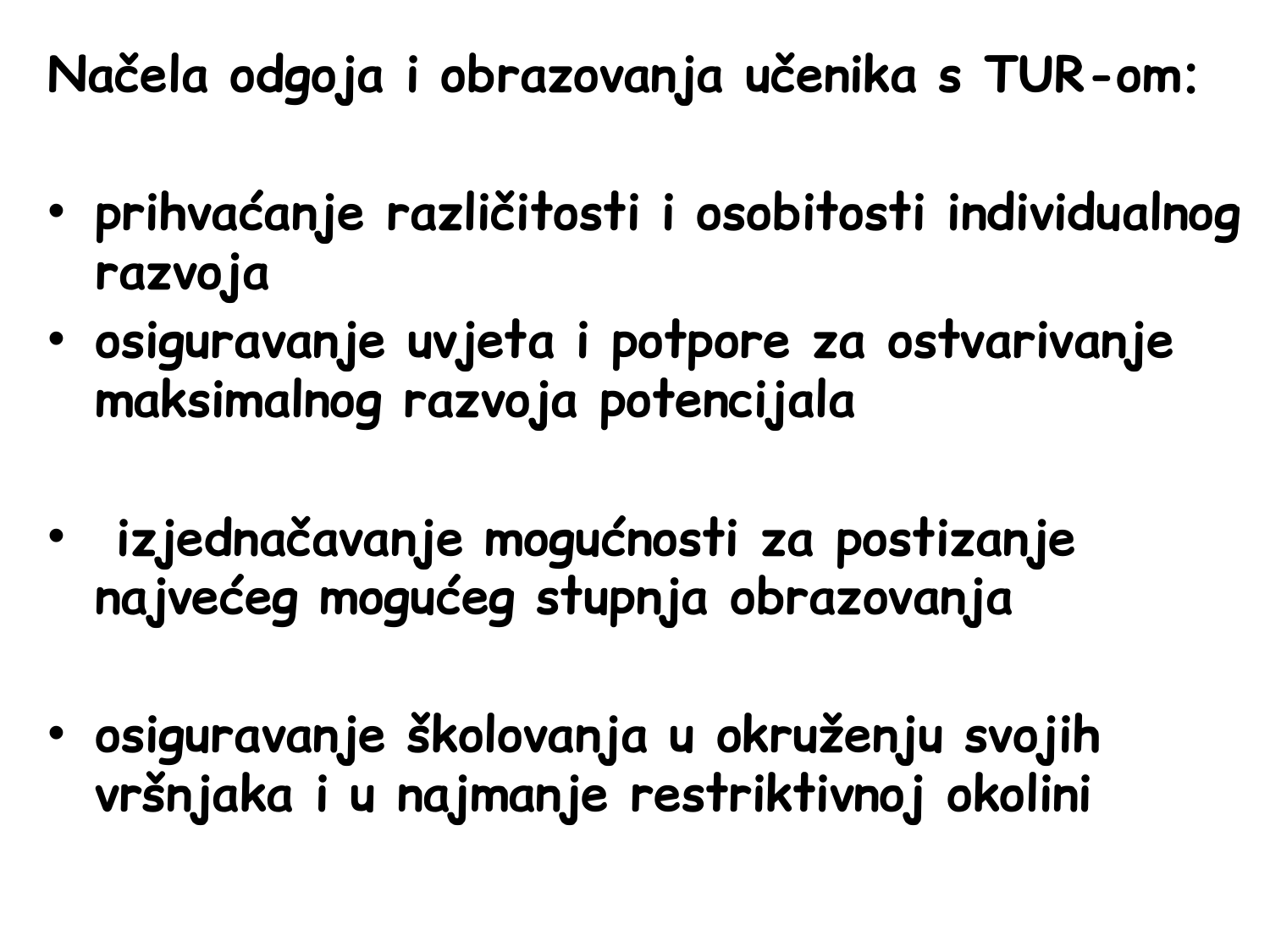

Načela odgoja i obrazovanja učenika s TUR-om:

prihvaćanje različitosti i osobitosti individualnog razvoja
osiguravanje uvjeta i potpore za ostvarivanje maksimalnog razvoja potencijala

 izjednačavanje mogućnosti za postizanje najvećeg mogućeg stupnja obrazovanja

osiguravanje školovanja u okruženju svojih vršnjaka i u najmanje restriktivnoj okolini